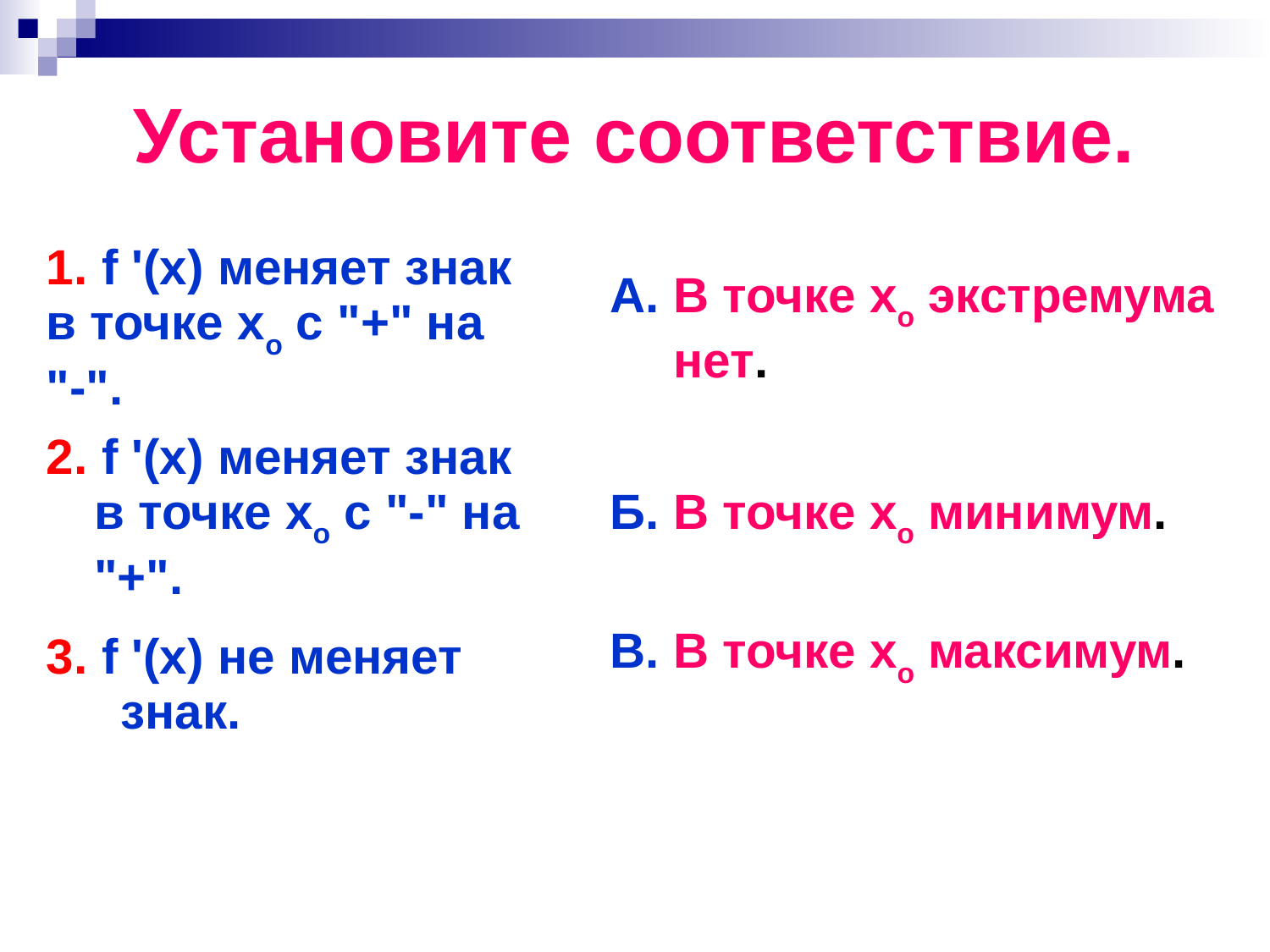

# Установите соответствие.
| 1. f '(x) меняет знак в точке хо с "+" на "-". | А. В точке хо экстремума нет. |
| --- | --- |
| 2. f '(x) меняет знак в точке хо с "-" на "+". | Б. В точке хо минимум. |
| 3. f '(x) не меняет знак. | В. В точке хо максимум. |